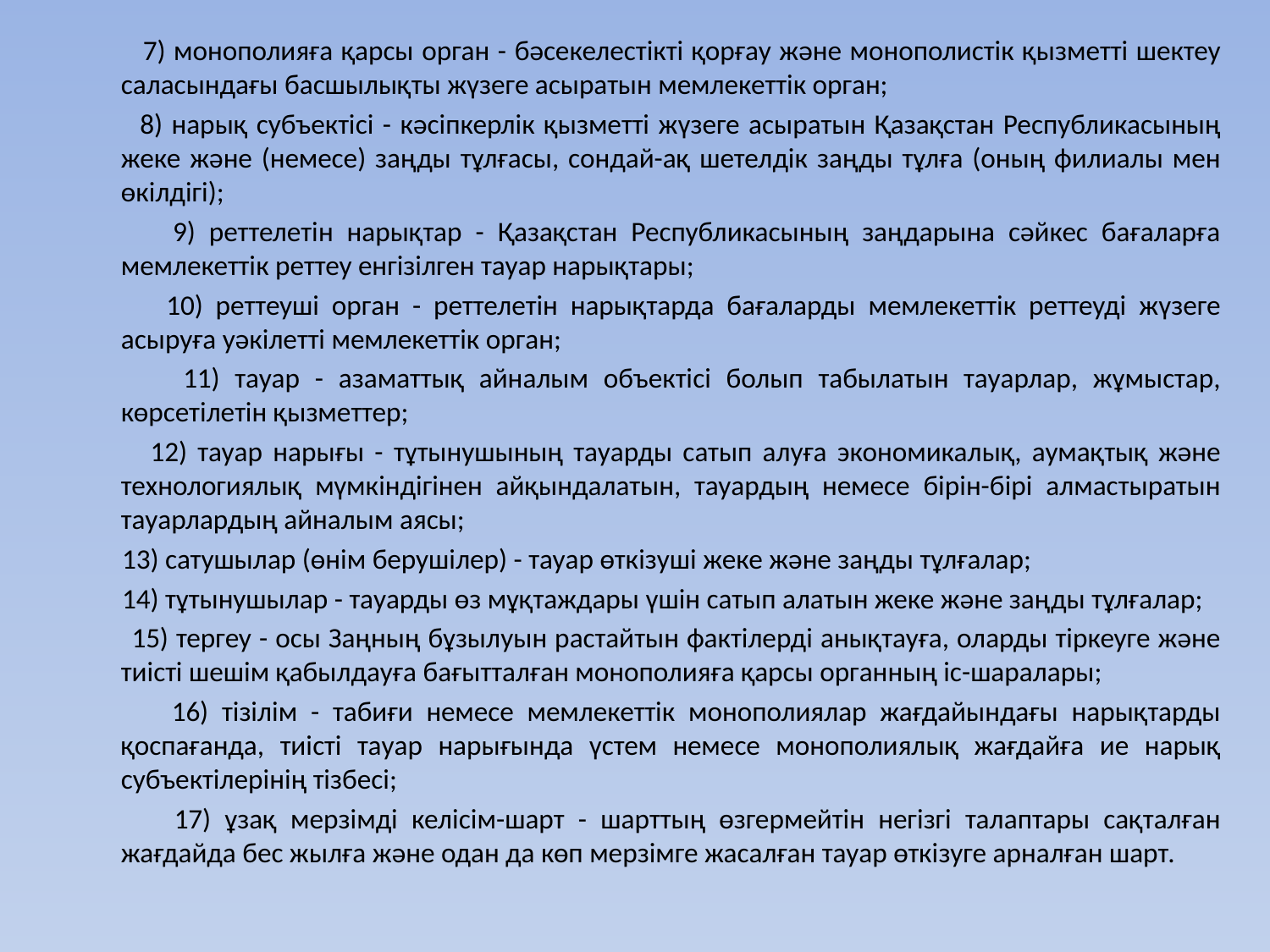

7) монополияға қарсы орган - бәсекелестікті қорғау және монополистік қызметті шектеу саласындағы басшылықты жүзеге асыратын мемлекеттік орган;
       8) нарық субъектісі - кәсіпкерлік қызметті жүзеге асыратын Қазақстан Республикасының жеке және (немесе) заңды тұлғасы, сондай-ақ шетелдік заңды тұлға (оның филиалы мен өкілдігі);
       9) реттелетін нарықтар - Қазақстан Республикасының заңдарына сәйкес бағаларға мемлекеттік реттеу енгізілген тауар нарықтары;
       10) реттеуші орган - реттелетін нарықтарда бағаларды мемлекеттік реттеуді жүзеге асыруға уәкілетті мемлекеттік орган;
       11) тауар - азаматтық айналым объектісі болып табылатын тауарлар, жұмыстар, көрсетілетін қызметтер;
       12) тауар нарығы - тұтынушының тауарды сатып алуға экономикалық, аумақтық және технологиялық мүмкіндігінен айқындалатын, тауардың немесе бірін-бірі алмастыратын тауарлардың айналым аясы;
       13) сатушылар (өнім берушілер) - тауар өткізуші жеке және заңды тұлғалар;
       14) тұтынушылар - тауарды өз мұқтаждары үшін сатып алатын жеке және заңды тұлғалар;
       15) тергеу - осы Заңның бұзылуын растайтын фактілерді анықтауға, оларды тіркеуге және тиісті шешім қабылдауға бағытталған монополияға қарсы органның іс-шаралары;
       16) тізілім - табиғи немесе мемлекеттік монополиялар жағдайындағы нарықтарды қоспағанда, тиісті тауар нарығында үстем немесе монополиялық жағдайға ие нарық субъектілерінің тізбесі;
       17) ұзақ мерзімді келісім-шарт - шарттың өзгермейтін негізгі талаптары сақталған жағдайда бес жылға және одан да көп мерзімге жасалған тауар өткізуге арналған шарт.